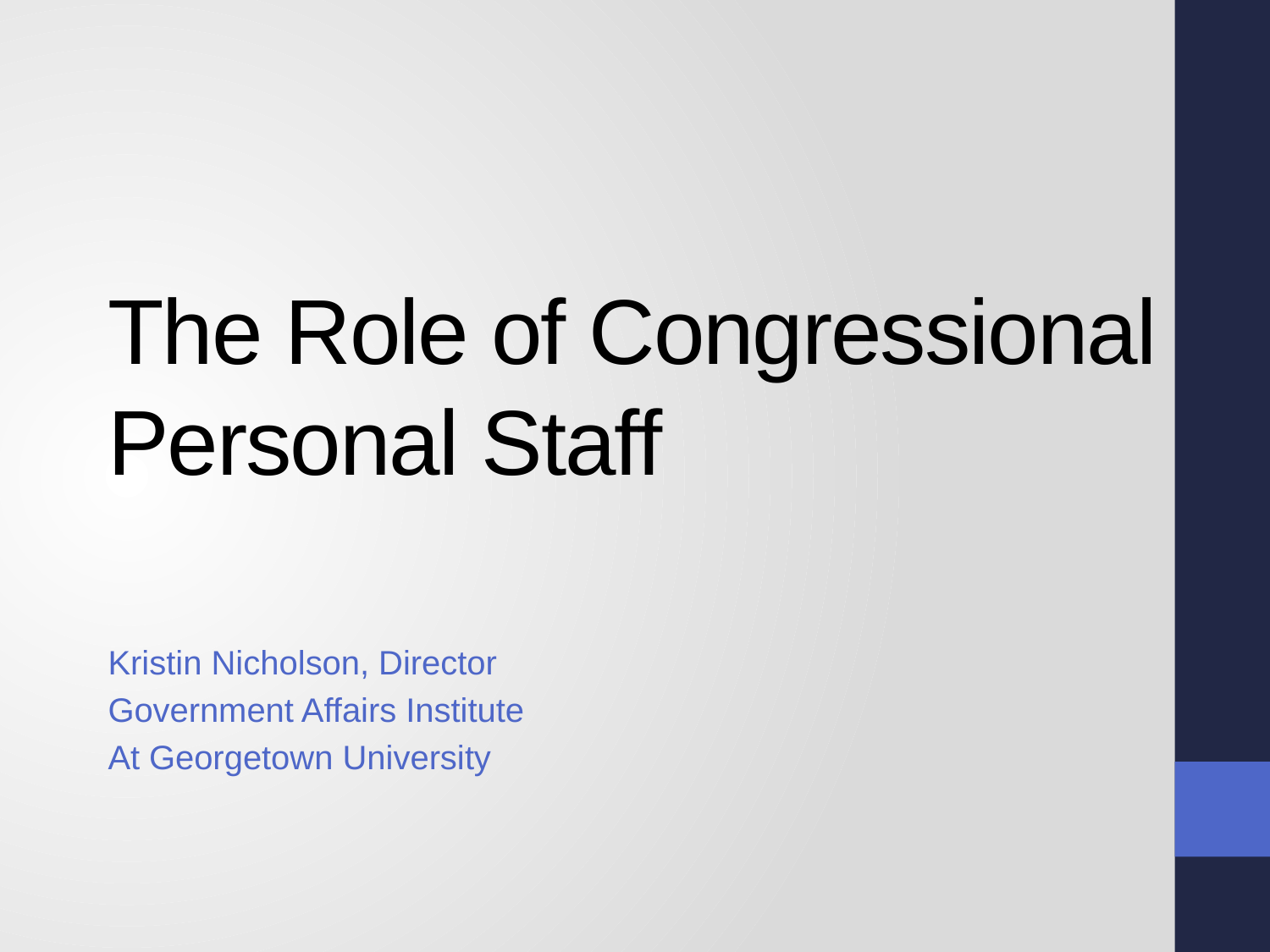

# The Role of Congressional Personal Staff
Kristin Nicholson, Director
Government Affairs Institute
At Georgetown University